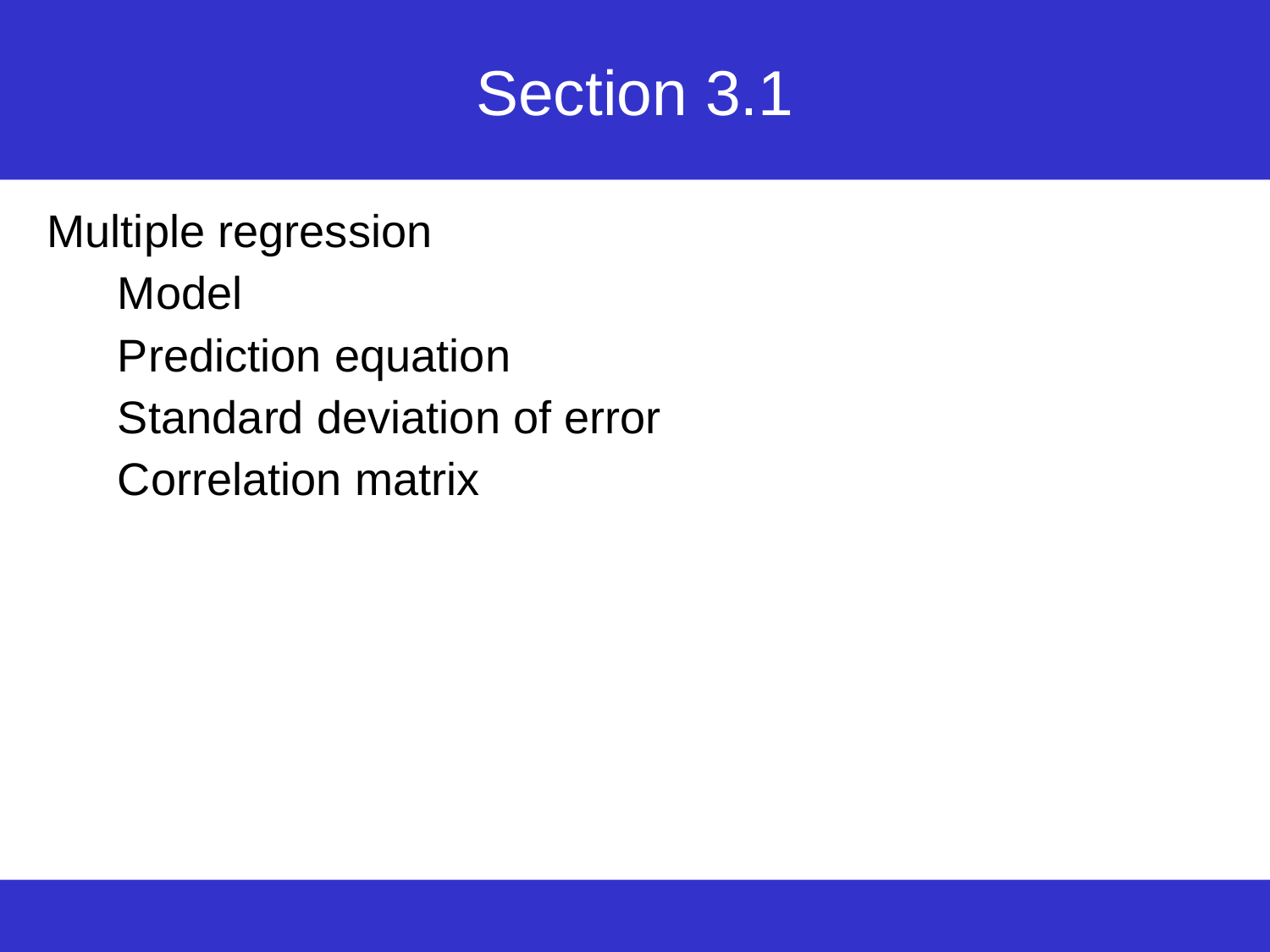

# Section 3.1
Multiple regression
Model
Prediction equation
Standard deviation of error
Correlation matrix